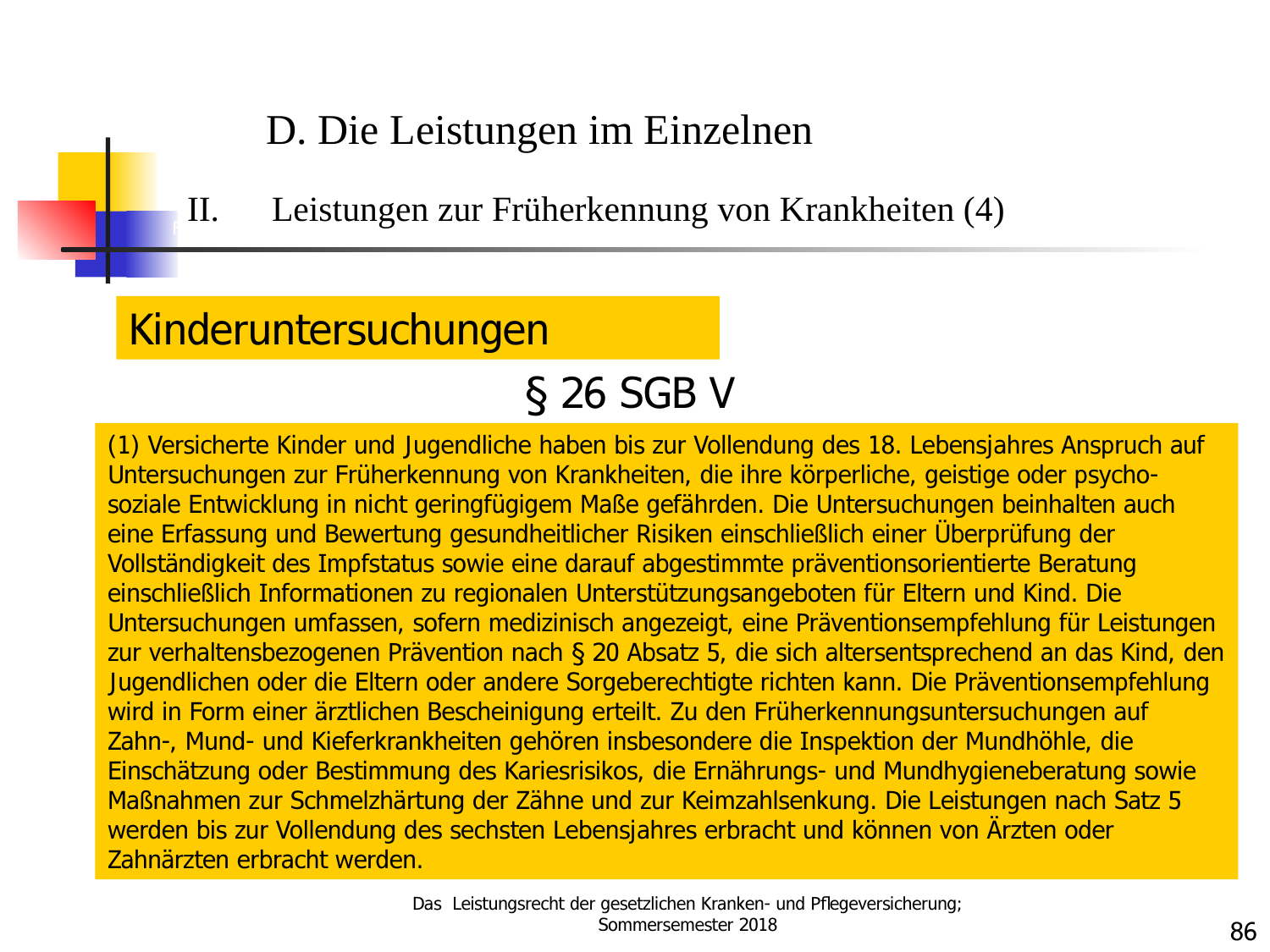

Früherkennung 4
D. Die Leistungen im Einzelnen

Leistungen zur Früherkennung von Krankheiten (4)
Kinderuntersuchungen
§ 26 SGB V
(1) Versicherte Kinder und Jugendliche haben bis zur Vollendung des 18. Lebensjahres Anspruch auf Untersuchungen zur Früherkennung von Krankheiten, die ihre körperliche, geistige oder psycho-soziale Entwicklung in nicht geringfügigem Maße gefährden. Die Untersuchungen beinhalten auch eine Erfassung und Bewertung gesundheitlicher Risiken einschließlich einer Überprüfung der Vollständigkeit des Impfstatus sowie eine darauf abgestimmte präventionsorientierte Beratung einschließlich Informationen zu regionalen Unterstützungsangeboten für Eltern und Kind. Die Untersuchungen umfassen, sofern medizinisch angezeigt, eine Präventionsempfehlung für Leistungen zur verhaltensbezogenen Prävention nach § 20 Absatz 5, die sich altersentsprechend an das Kind, den Jugendlichen oder die Eltern oder andere Sorgeberechtigte richten kann. Die Präventionsempfehlung wird in Form einer ärztlichen Bescheinigung erteilt. Zu den Früherkennungsuntersuchungen auf Zahn-, Mund- und Kieferkrankheiten gehören insbesondere die Inspektion der Mundhöhle, die Einschätzung oder Bestimmung des Kariesrisikos, die Ernährungs- und Mundhygieneberatung sowie Maßnahmen zur Schmelzhärtung der Zähne und zur Keimzahlsenkung. Die Leistungen nach Satz 5 werden bis zur Vollendung des sechsten Lebensjahres erbracht und können von Ärzten oder Zahnärzten erbracht werden.
Das  Leistungsrecht der gesetzlichen Kranken- und Pflegeversicherung; Sommersemester 2018
86